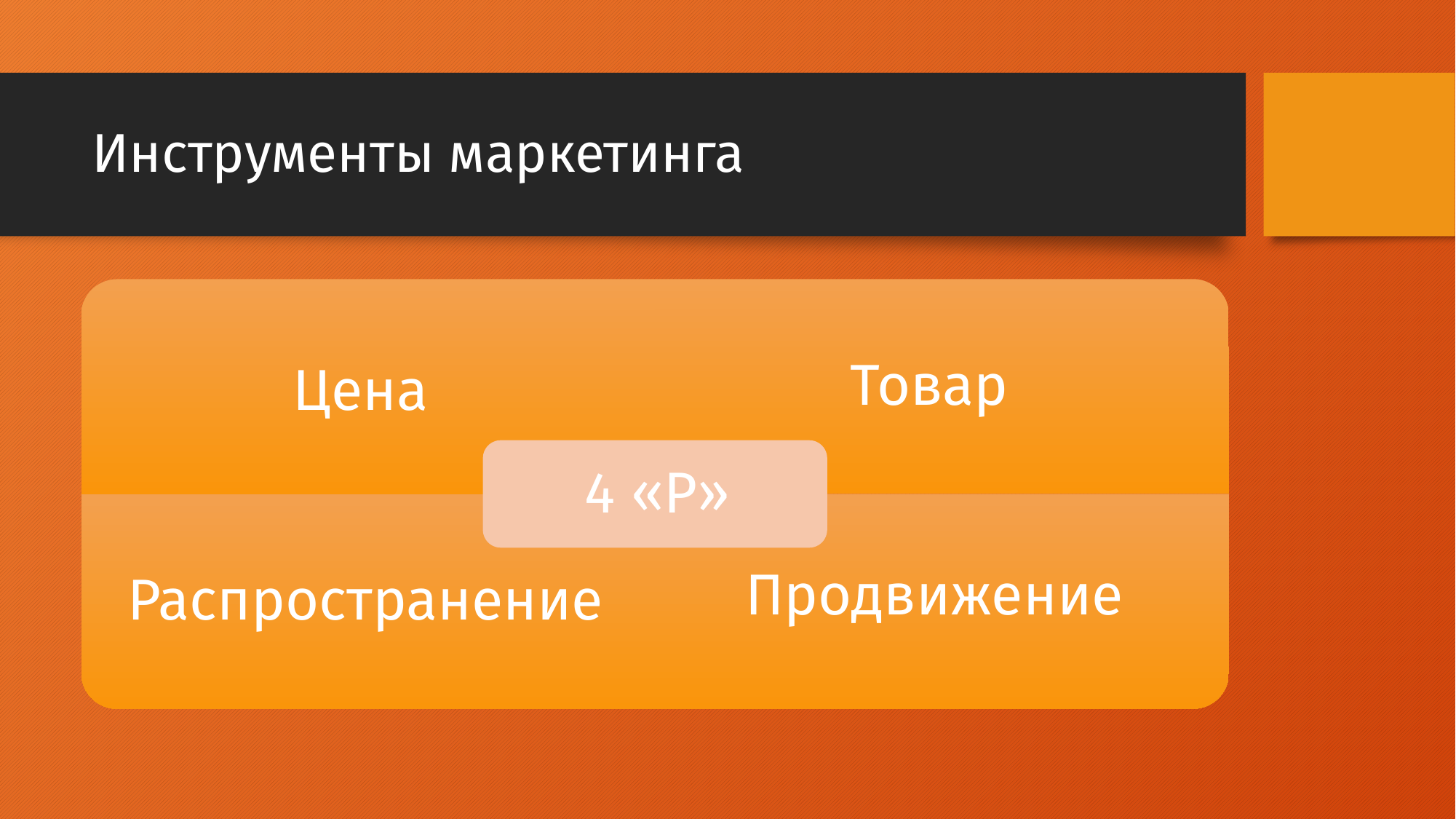

# Инструменты маркетинга
Цена
Товар
Распространение
Продвижение
4 «P»